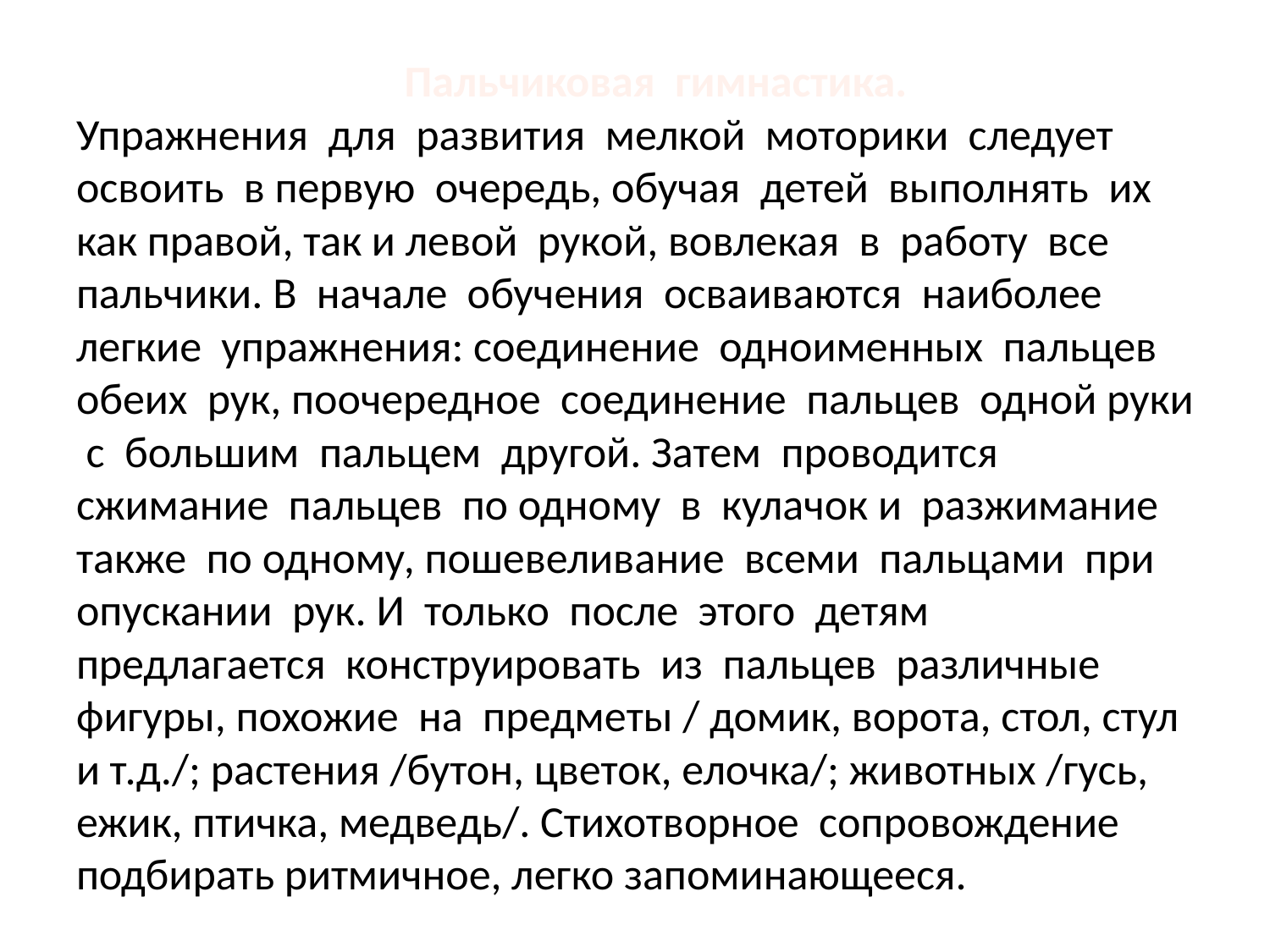

# Пальчиковая  гимнастика. Упражнения  для  развития  мелкой  моторики  следует  освоить  в первую  очередь, обучая  детей  выполнять  их  как правой, так и левой  рукой, вовлекая  в  работу  все  пальчики. В  начале  обучения  осваиваются  наиболее  легкие  упражнения: соединение  одноименных  пальцев  обеих  рук, поочередное  соединение  пальцев  одной руки  с  большим  пальцем  другой. Затем  проводится  сжимание  пальцев  по одному  в  кулачок и  разжимание  также  по одному, пошевеливание  всеми  пальцами  при  опускании  рук. И  только  после  этого  детям  предлагается  конструировать  из  пальцев  различные  фигуры, похожие  на  предметы / домик, ворота, стол, стул и т.д./; растения /бутон, цветок, елочка/; животных /гусь, ежик, птичка, медведь/. Стихотворное  сопровождение  подбирать ритмичное, легко запоминающееся.